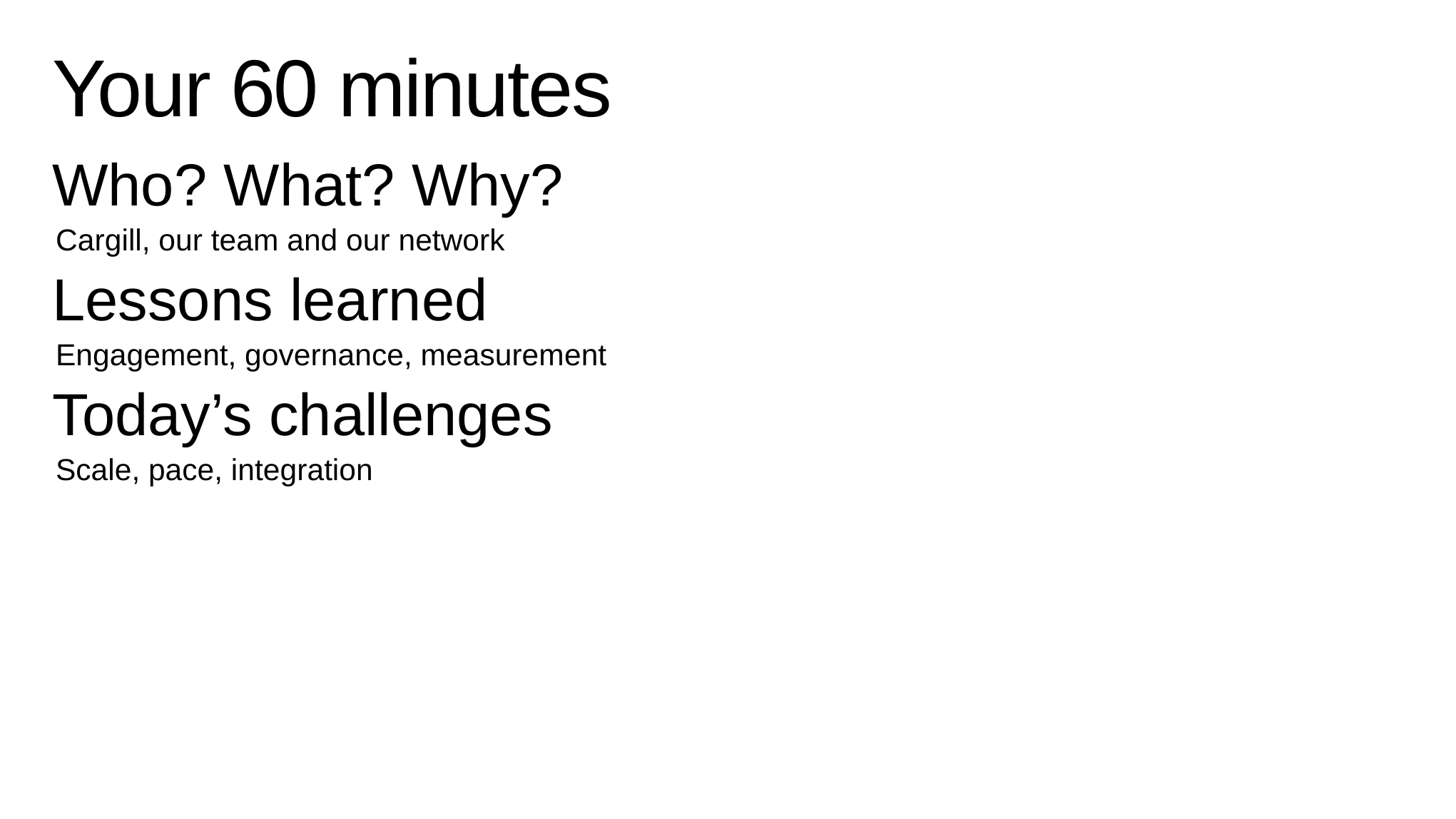

# Your 60 minutes
Who? What? Why?
Cargill, our team and our network
Lessons learned
Engagement, governance, measurement
Today’s challenges
Scale, pace, integration